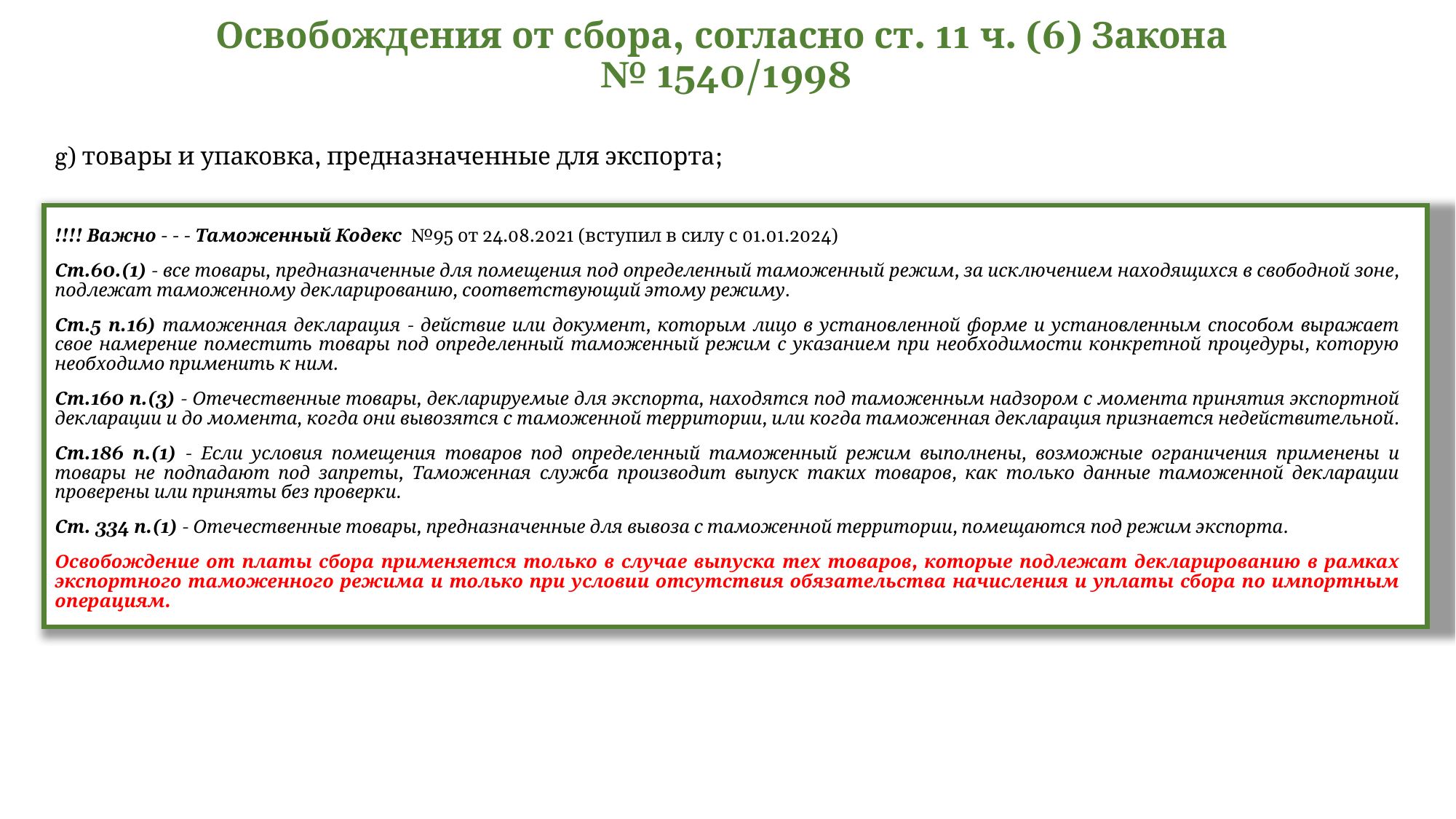

# Освобождения от сбора, согласно ст. 11 ч. (6) Закона № 1540/1998

g) товары и упаковка, предназначенные для экспорта;

!!!! Важно - - - Таможенный Кодекс  №95 от 24.08.2021 (вступил в силу с 01.01.2024)
Ст.60.(1) - все товары, предназначенные для помещения под определенный таможенный режим, за исключением находящихся в свободной зоне, подлежат таможенному декларированию, соответствующий этому режиму.
Ст.5 п.16) таможенная декларация - действие или документ, которым лицо в установленной форме и установленным способом выражает свое намерение поместить товары под определенный таможенный режим с указанием при необходимости конкретной процедуры, которую необходимо применить к ним.
Ст.160 п.(3) - Отечественные товары, декларируемые для экспорта, находятся под таможенным надзором с момента принятия экспортной декларации и до момента, когда они вывозятся с таможенной территории, или когда таможенная декларация признается недействительной.
Ст.186 п.(1) - Если условия помещения товаров под определенный таможенный режим выполнены, возможные ограничения применены и товары не подпадают под запреты, Таможенная служба производит выпуск таких товаров, как только данные таможенной декларации проверены или приняты без проверки.
Ст. 334 п.(1) - Отечественные товары, предназначенные для вывоза с таможенной территории, помещаются под режим экспорта.
Освобождение от платы сбора применяется только в случае выпуска тех товаров, которые подлежат декларированию в рамках экспортного таможенного режима и только при условии отсутствия обязательства начисления и уплаты сбора по импортным операциям.